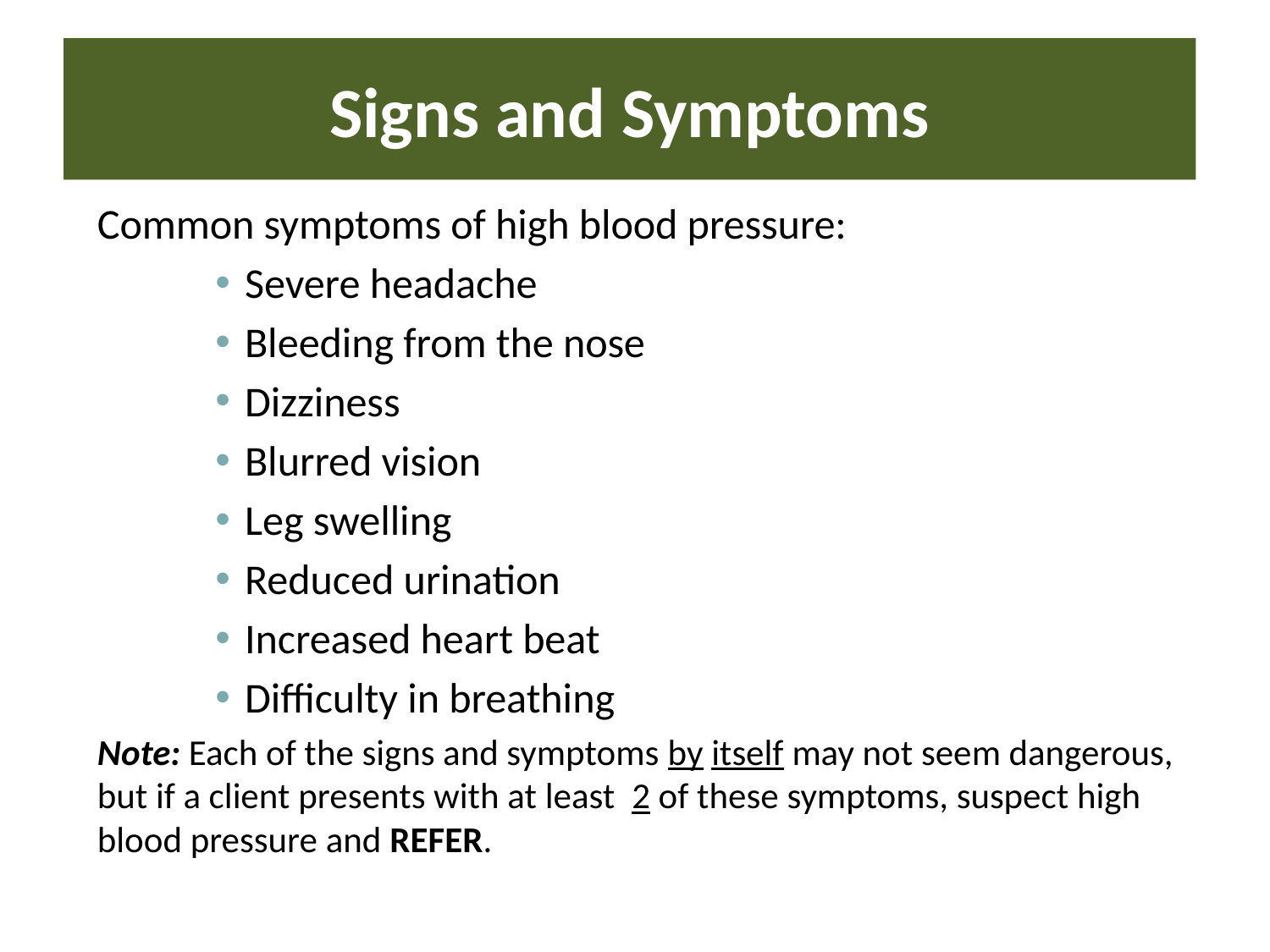

# Signs and Symptoms
Common symptoms of high blood pressure:
Severe headache
Bleeding from the nose
Dizziness
Blurred vision
Leg swelling
Reduced urination
Increased heart beat
Difficulty in breathing
Note: Each of the signs and symptoms by itself may not seem dangerous, but if a client presents with at least  2 of these symptoms, suspect high blood pressure and REFER.